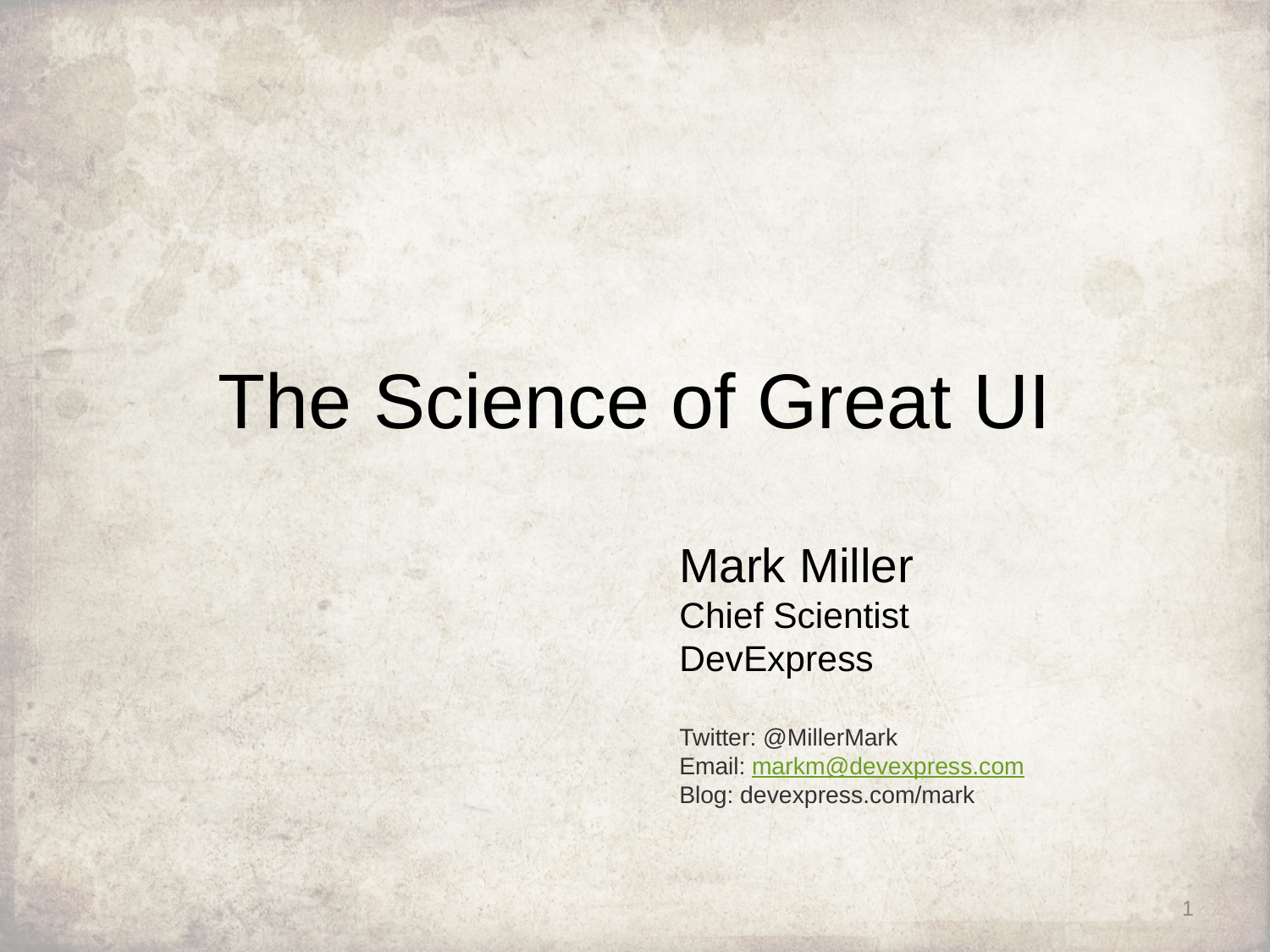

# The Science of Great UI
Mark Miller
Chief Scientist
DevExpress

Twitter: @MillerMark
Email: markm@devexpress.com
Blog: devexpress.com/mark
1